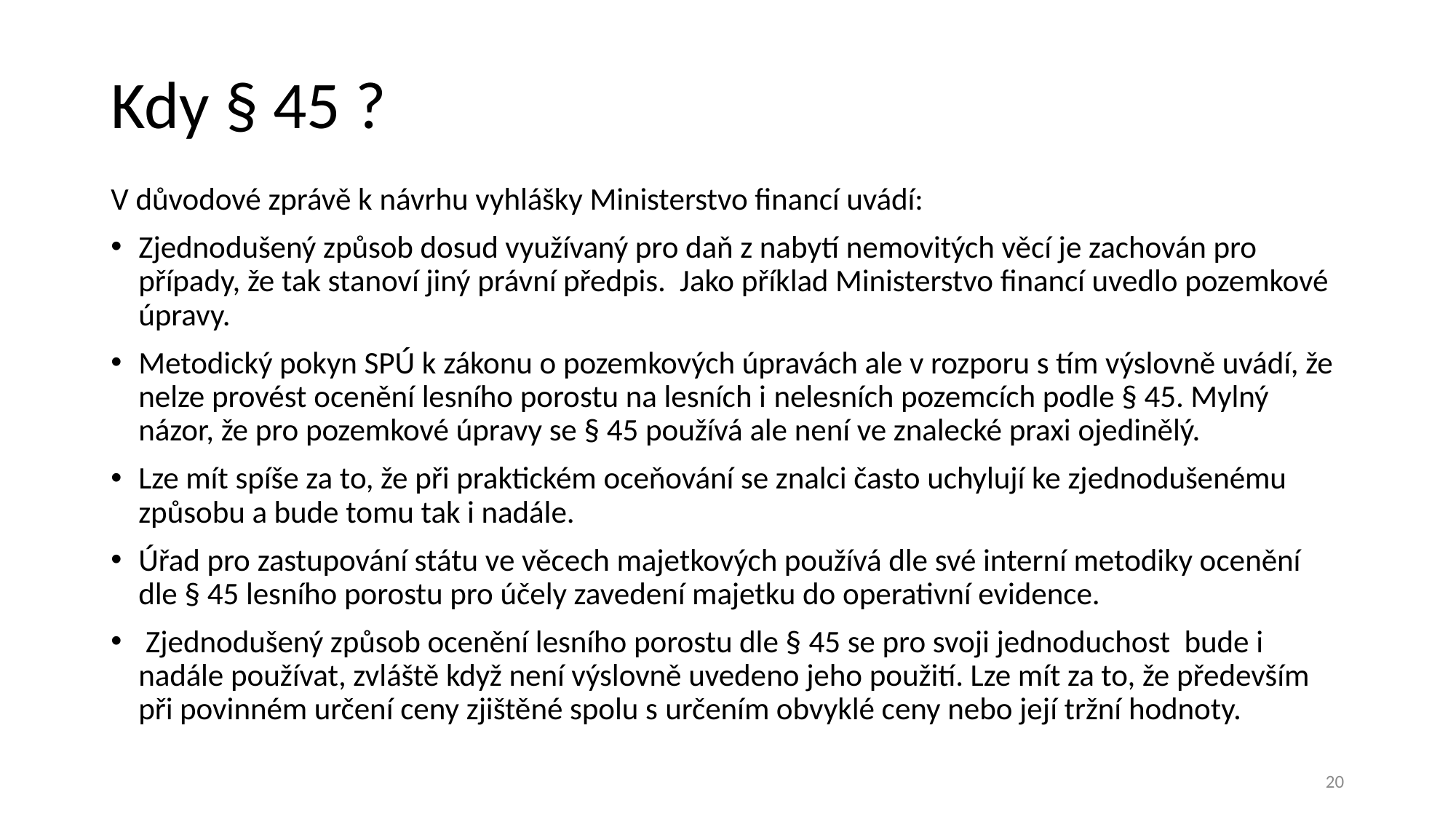

# Kdy § 45 ?
V důvodové zprávě k návrhu vyhlášky Ministerstvo financí uvádí:
Zjednodušený způsob dosud využívaný pro daň z nabytí nemovitých věcí je zachován pro případy, že tak stanoví jiný právní předpis.  Jako příklad Ministerstvo financí uvedlo pozemkové úpravy.
Metodický pokyn SPÚ k zákonu o pozemkových úpravách ale v rozporu s tím výslovně uvádí, že nelze provést ocenění lesního porostu na lesních i nelesních pozemcích podle § 45. Mylný názor, že pro pozemkové úpravy se § 45 používá ale není ve znalecké praxi ojedinělý.
Lze mít spíše za to, že při praktickém oceňování se znalci často uchylují ke zjednodušenému způsobu a bude tomu tak i nadále.
Úřad pro zastupování státu ve věcech majetkových používá dle své interní metodiky ocenění dle § 45 lesního porostu pro účely zavedení majetku do operativní evidence.
 Zjednodušený způsob ocenění lesního porostu dle § 45 se pro svoji jednoduchost  bude i nadále používat, zvláště když není výslovně uvedeno jeho použití. Lze mít za to, že především při povinném určení ceny zjištěné spolu s určením obvyklé ceny nebo její tržní hodnoty.

20